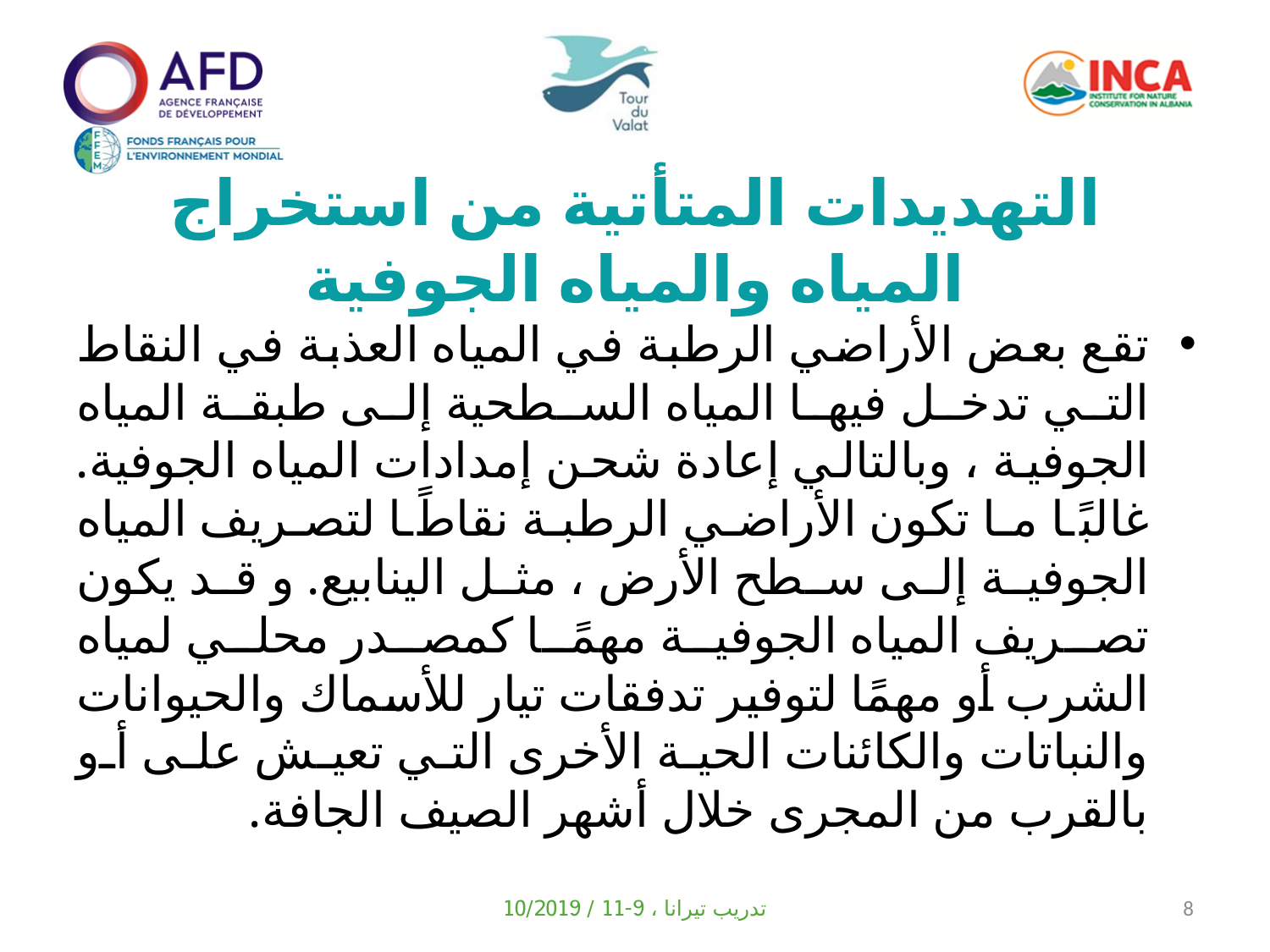

# التهديدات المتأتية من استخراج المياه والمياه الجوفية
تقع بعض الأراضي الرطبة في المياه العذبة في النقاط التي تدخل فيها المياه السطحية إلى طبقة المياه الجوفية ، وبالتالي إعادة شحن إمدادات المياه الجوفية. غالبًا ما تكون الأراضي الرطبة نقاطًا لتصريف المياه الجوفية إلى سطح الأرض ، مثل الينابيع. و قد يكون تصريف المياه الجوفية مهمًا كمصدر محلي لمياه الشرب أو مهمًا لتوفير تدفقات تيار للأسماك والحيوانات والنباتات والكائنات الحية الأخرى التي تعيش على أو بالقرب من المجرى خلال أشهر الصيف الجافة.
تدريب تيرانا ، 9-11 / 10/2019
8